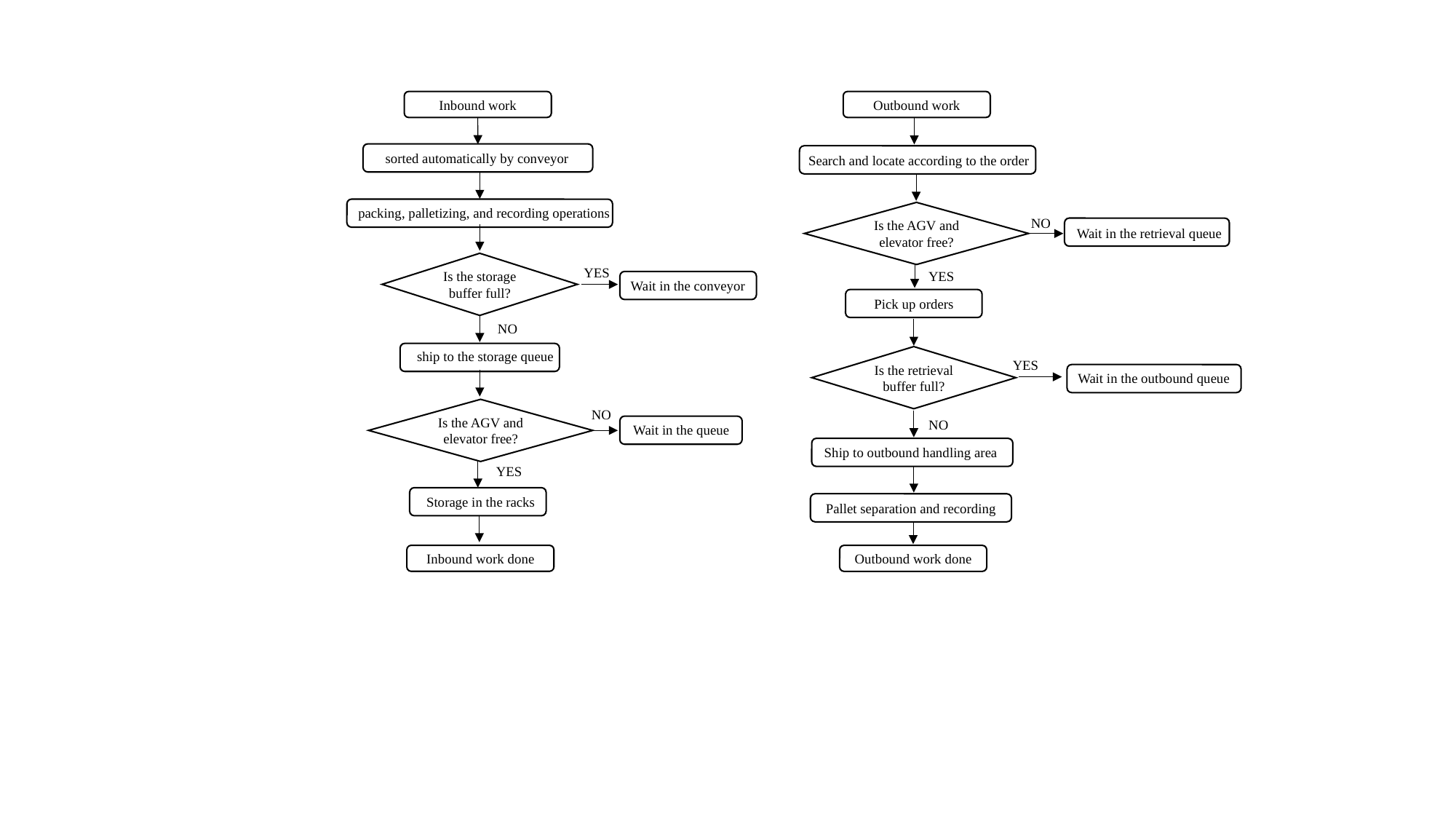

Inbound work
Outbound work

sorted automatically by conveyor

Search and locate according to the order

packing, palletizing, and recording operations
Is the AGV and elevator free?
NO

Wait in the retrieval queue
Is the storage buffer full?
YES
YES

Wait in the conveyor
Pick up orders
NO
ship to the storage queue

Is the retrieval buffer full?
YES
Wait in the outbound queue

Is the AGV and elevator free?
NO
NO
Wait in the queue

Ship to outbound handling area
YES
Storage in the racks

Pallet separation and recording
Inbound work done
Outbound work done